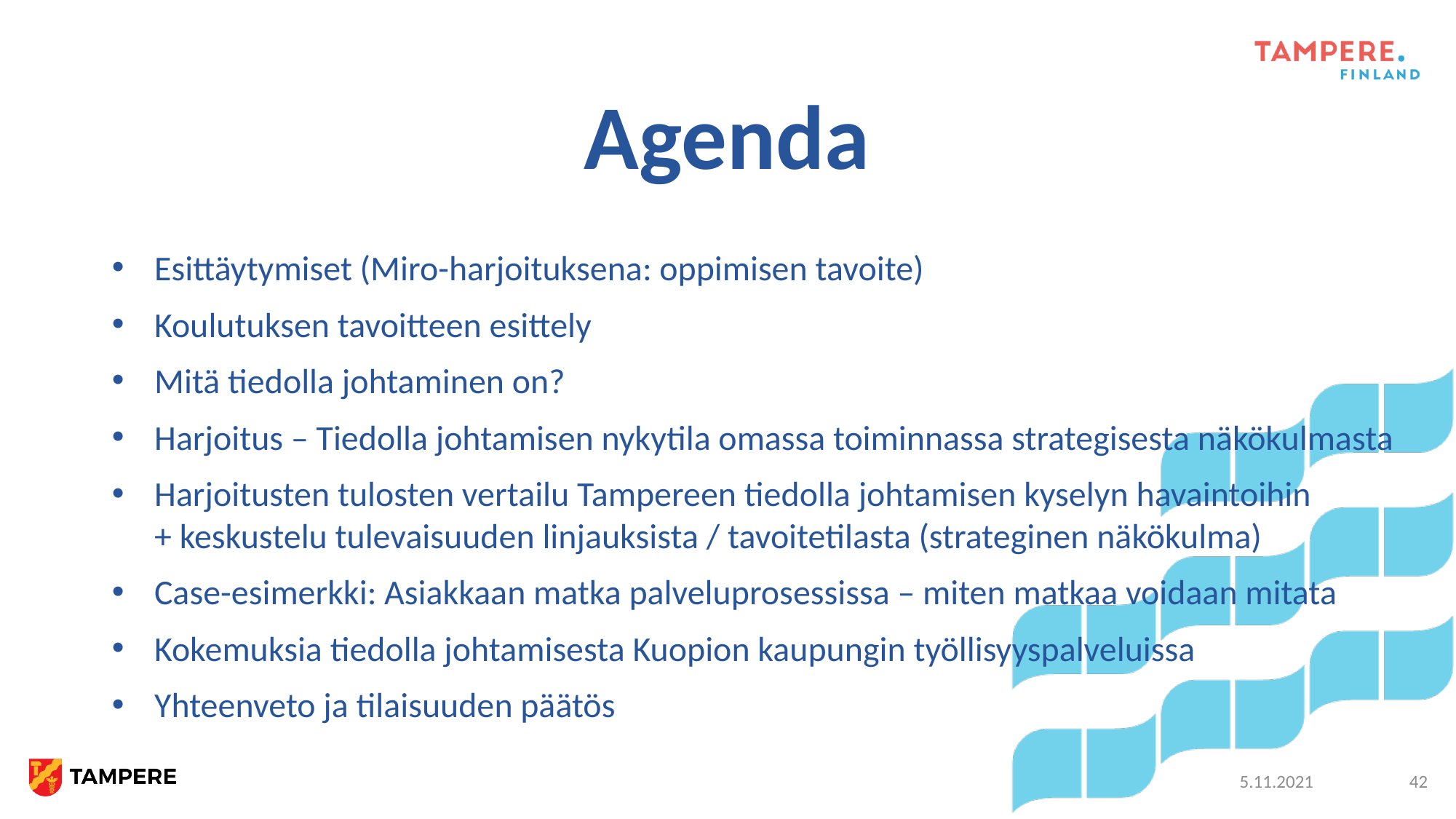

# Agenda
Esittäytymiset (Miro-harjoituksena: oppimisen tavoite)
Koulutuksen tavoitteen esittely
Mitä tiedolla johtaminen on?
Harjoitus – Tiedolla johtamisen nykytila omassa toiminnassa strategisesta näkökulmasta
Harjoitusten tulosten vertailu Tampereen tiedolla johtamisen kyselyn havaintoihin
+ keskustelu tulevaisuuden linjauksista / tavoitetilasta (strateginen näkökulma)
Case-esimerkki: Asiakkaan matka palveluprosessissa – miten matkaa voidaan mitata
Kokemuksia tiedolla johtamisesta Kuopion kaupungin työllisyyspalveluissa
Yhteenveto ja tilaisuuden päätös

5.11.2021
42